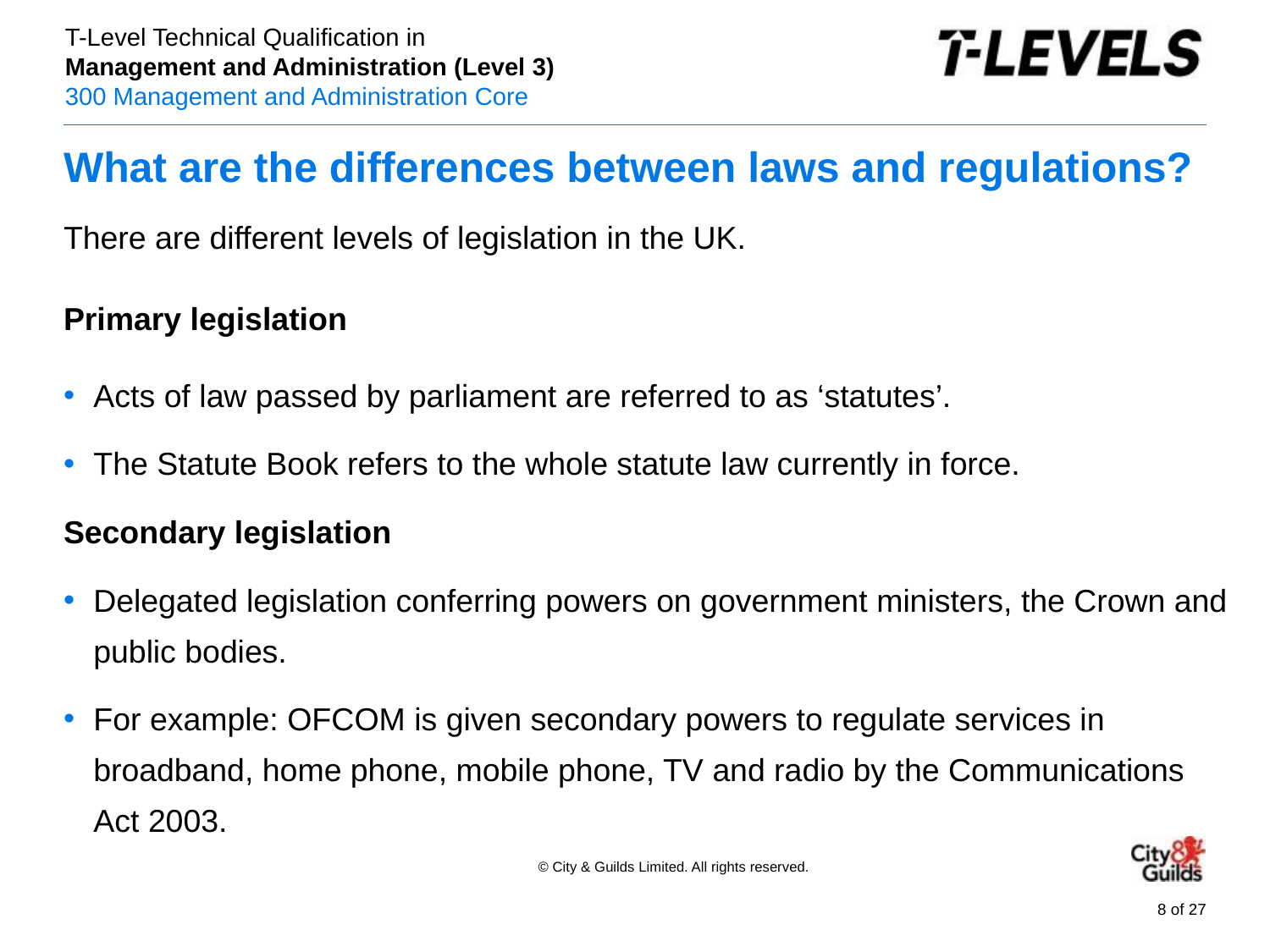

# What are the differences between laws and regulations?
There are different levels of legislation in the UK.
Primary legislation
Acts of law passed by parliament are referred to as ‘statutes’.
The Statute Book refers to the whole statute law currently in force.
Secondary legislation
Delegated legislation conferring powers on government ministers, the Crown and public bodies.
For example: OFCOM is given secondary powers to regulate services in broadband, home phone, mobile phone, TV and radio by the Communications Act 2003.